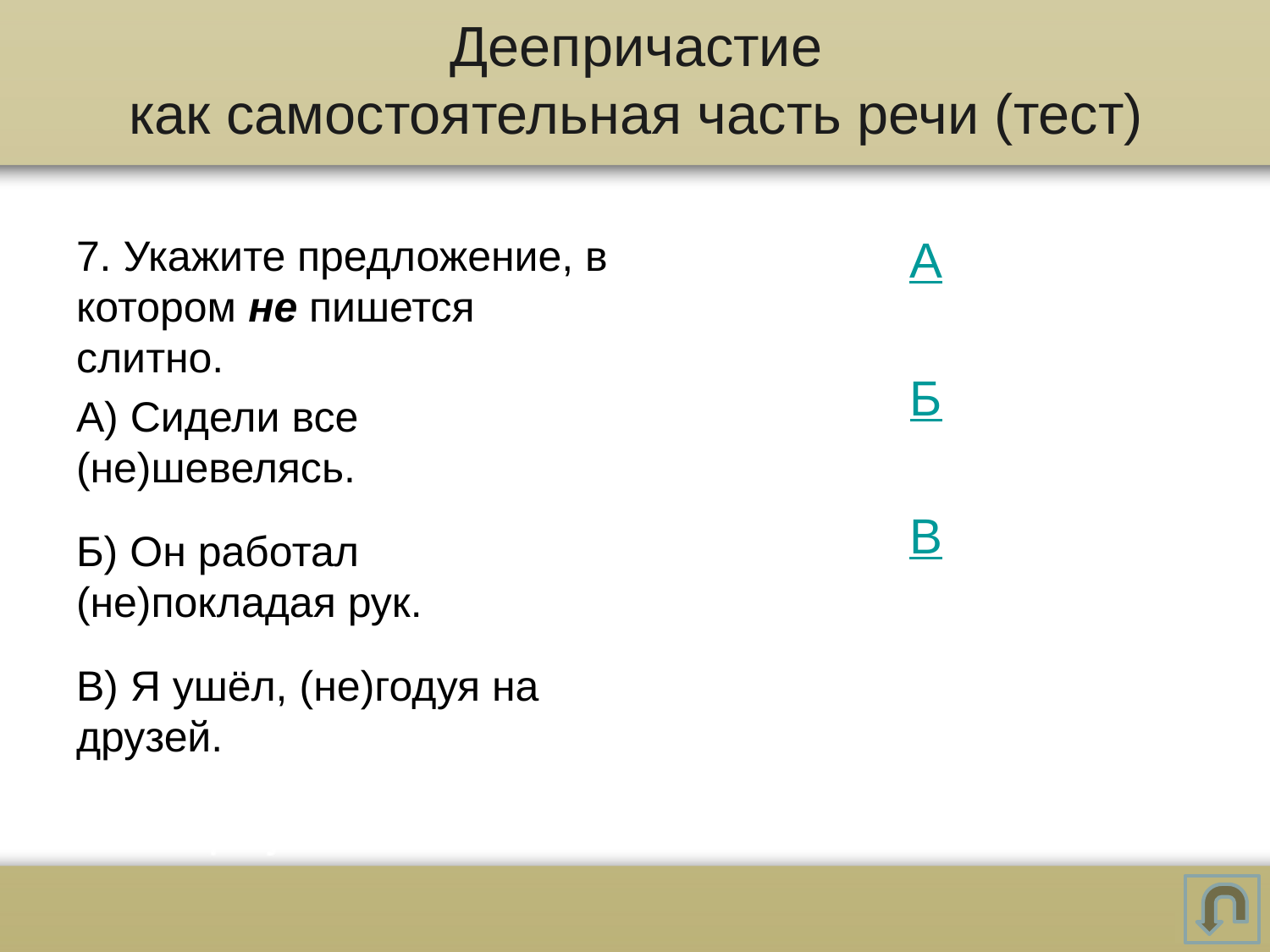

# Деепричастие как самостоятельная часть речи (тест)
7. Укажите предложение, в котором не пишется слитно.
А) Сидели все (не)шевелясь.

Б) Он работал (не)покладая рук.

В) Я ушёл, (не)годуя на друзей.
А

Б

В